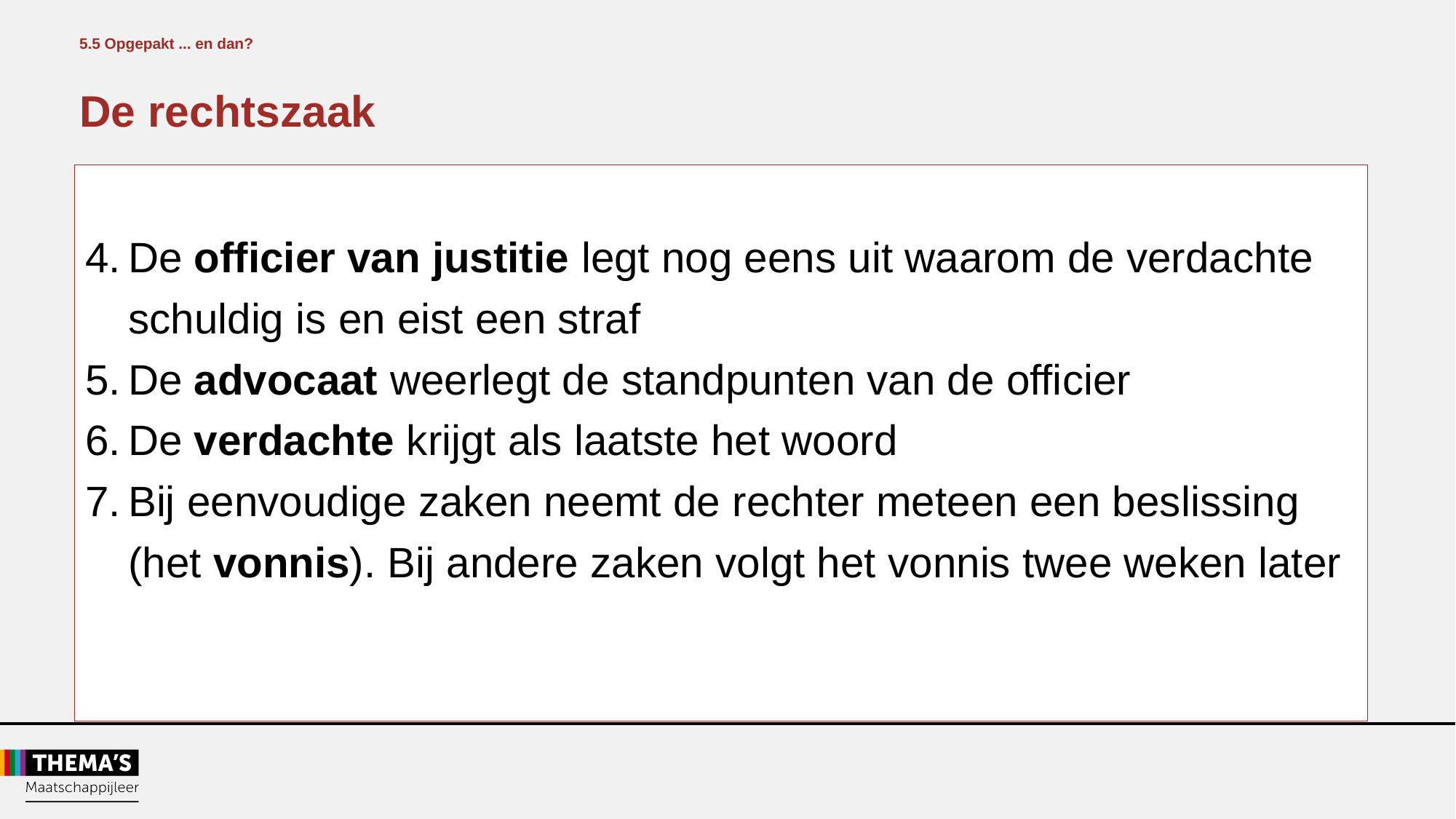

5.5 Opgepakt ... en dan?
De rechtszaak

4.	De officier van justitie legt nog eens uit waarom de verdachte
schuldig is en eist een straf
5.	De advocaat weerlegt de standpunten van de officier
6.	De verdachte krijgt als laatste het woord
7.	Bij eenvoudige zaken neemt de rechter meteen een beslissing
(het vonnis). Bij andere zaken volgt het vonnis twee weken later